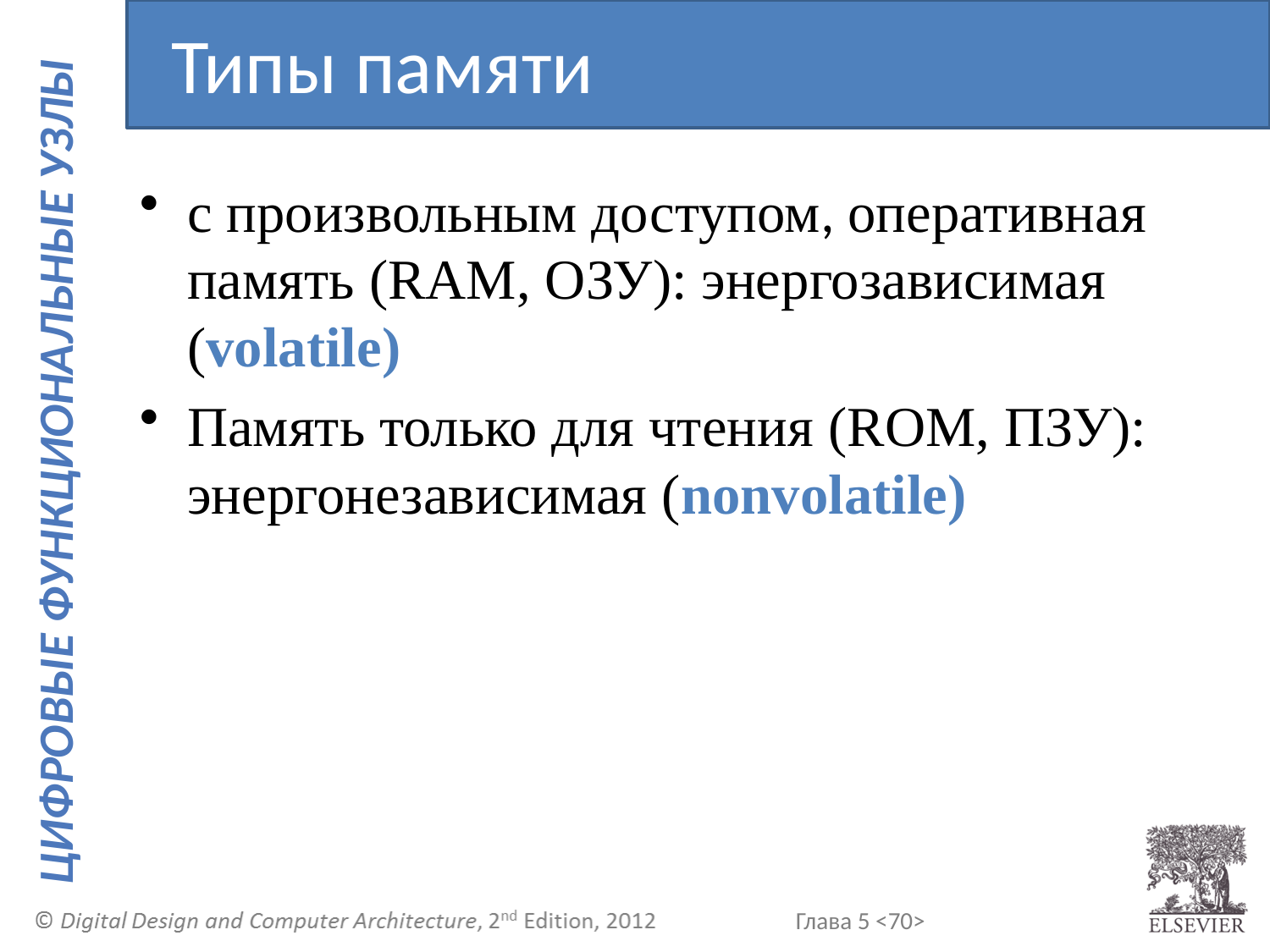

Типы памяти

с произвольным доступом, оперативная память (RAM, ОЗУ): энергозависимая (volatile)
Память только для чтения (ROM, ПЗУ): энергонезависимая (nonvolatile)